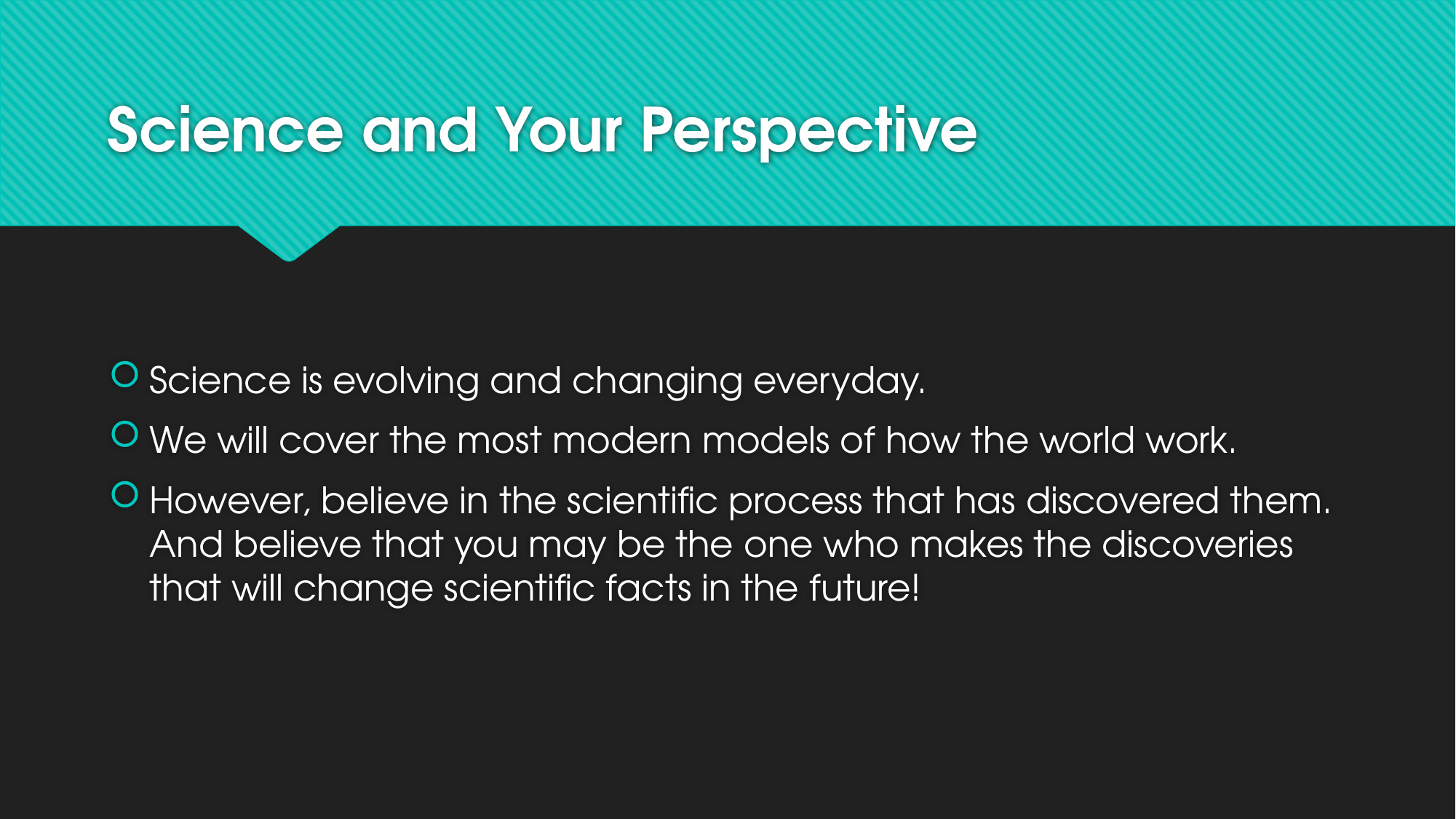

# Science and Your Perspective
Science is evolving and changing everyday.
We will cover the most modern models of how the world work.
However, believe in the scientific process that has discovered them. And believe that you may be the one who makes the discoveries that will change scientific facts in the future!